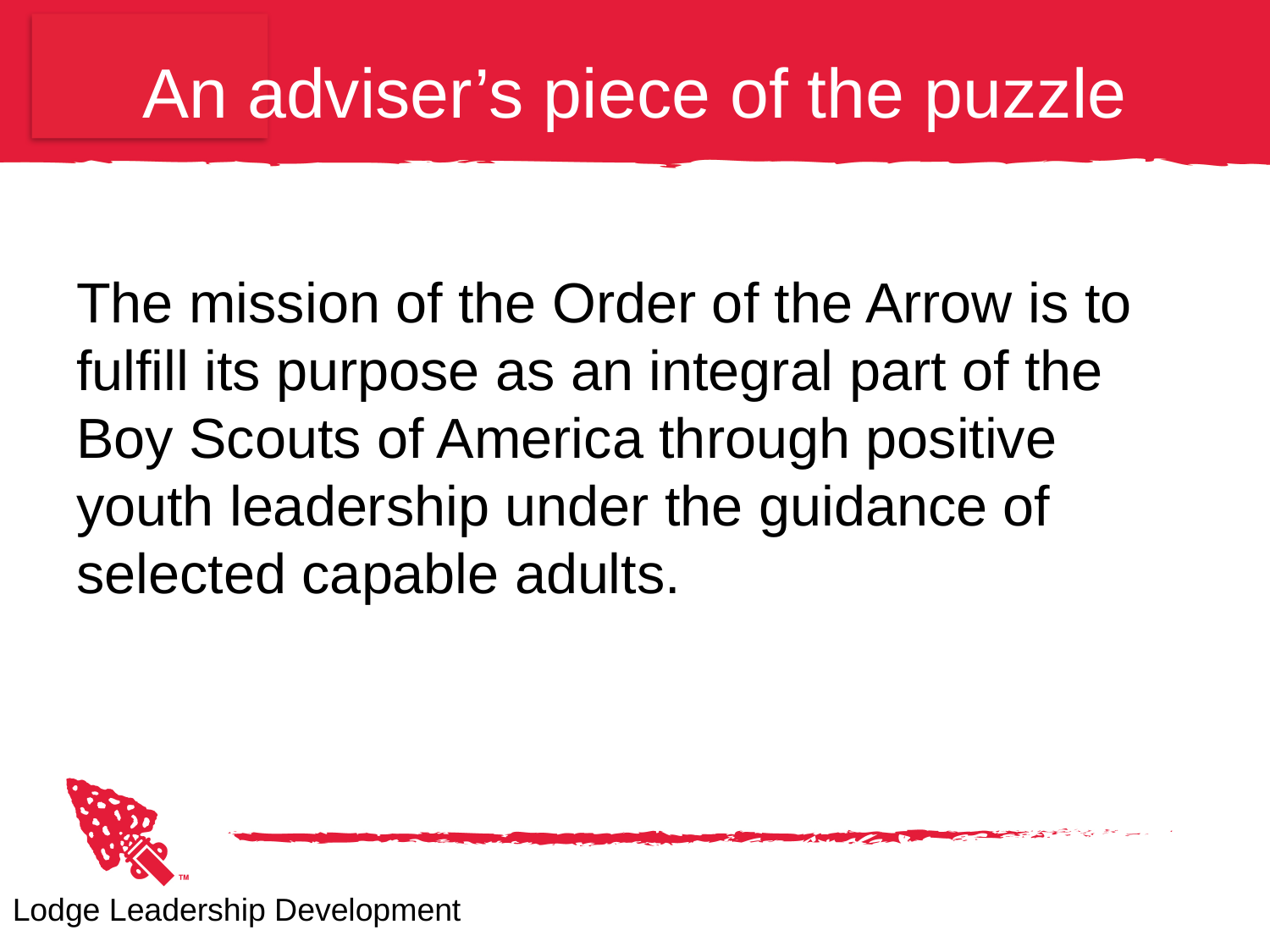

# An adviser’s piece of the puzzle
The mission of the Order of the Arrow is to fulfill its purpose as an integral part of the Boy Scouts of America through positive youth leadership under the guidance of selected capable adults.
Lodge Leadership Development